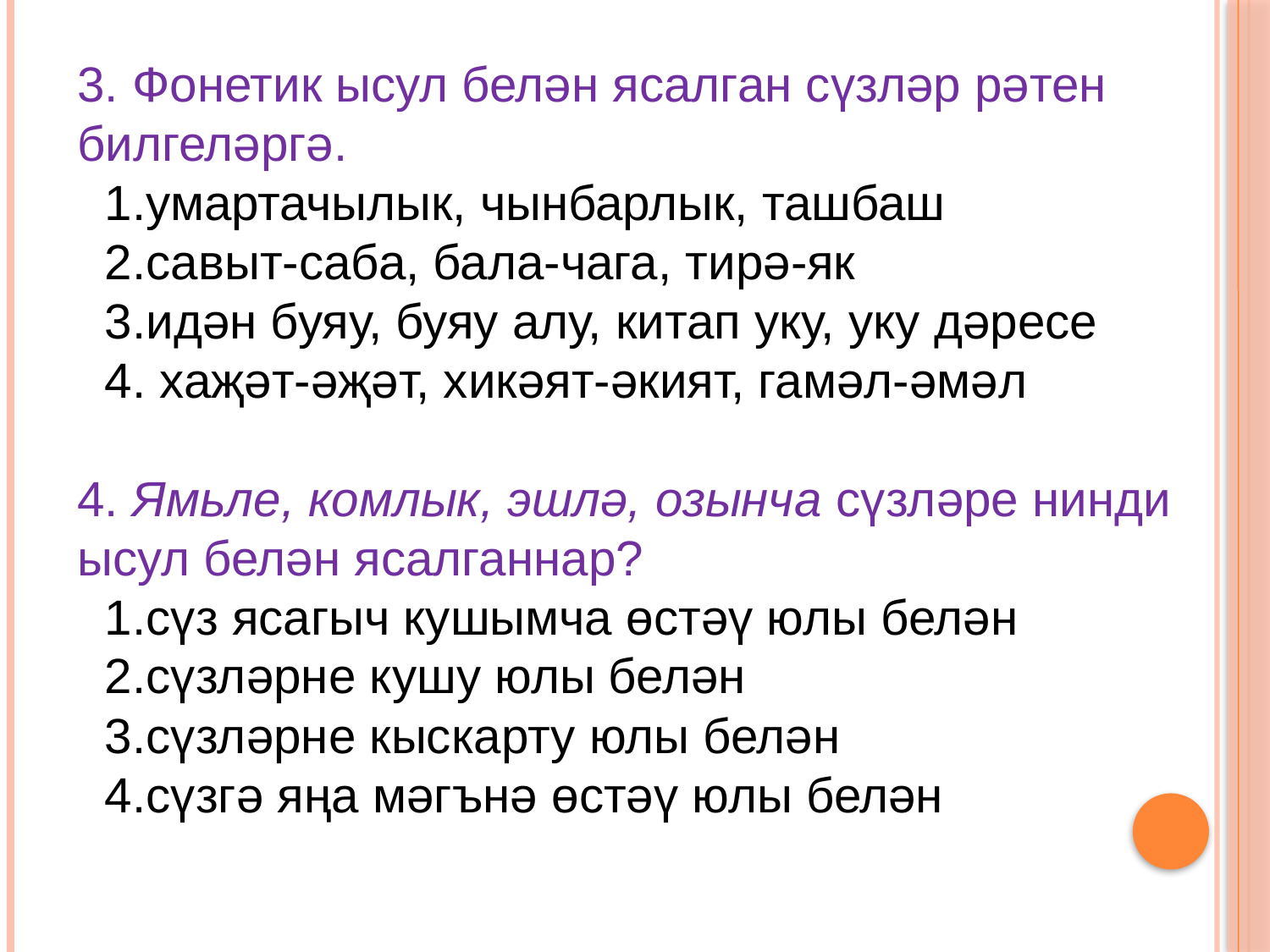

3. Фонетик ысул белән ясалган сүзләр рәтен билгеләргә.
  1.умартачылык, чынбарлык, ташбаш
  2.савыт-саба, бала-чага, тирә-як
  3.идән буяу, буяу алу, китап уку, уку дәресе
  4. хаҗәт-әҗәт, хикәят-әкият, гамәл-әмәл

4. Ямьле, комлык, эшлә, озынча сүзләре нинди ысул белән ясалганнар?
  1.сүз ясагыч кушымча өстәү юлы белән
  2.сүзләрне кушу юлы белән
  3.сүзләрне кыскарту юлы белән
  4.сүзгә яңа мәгънә өстәү юлы белән